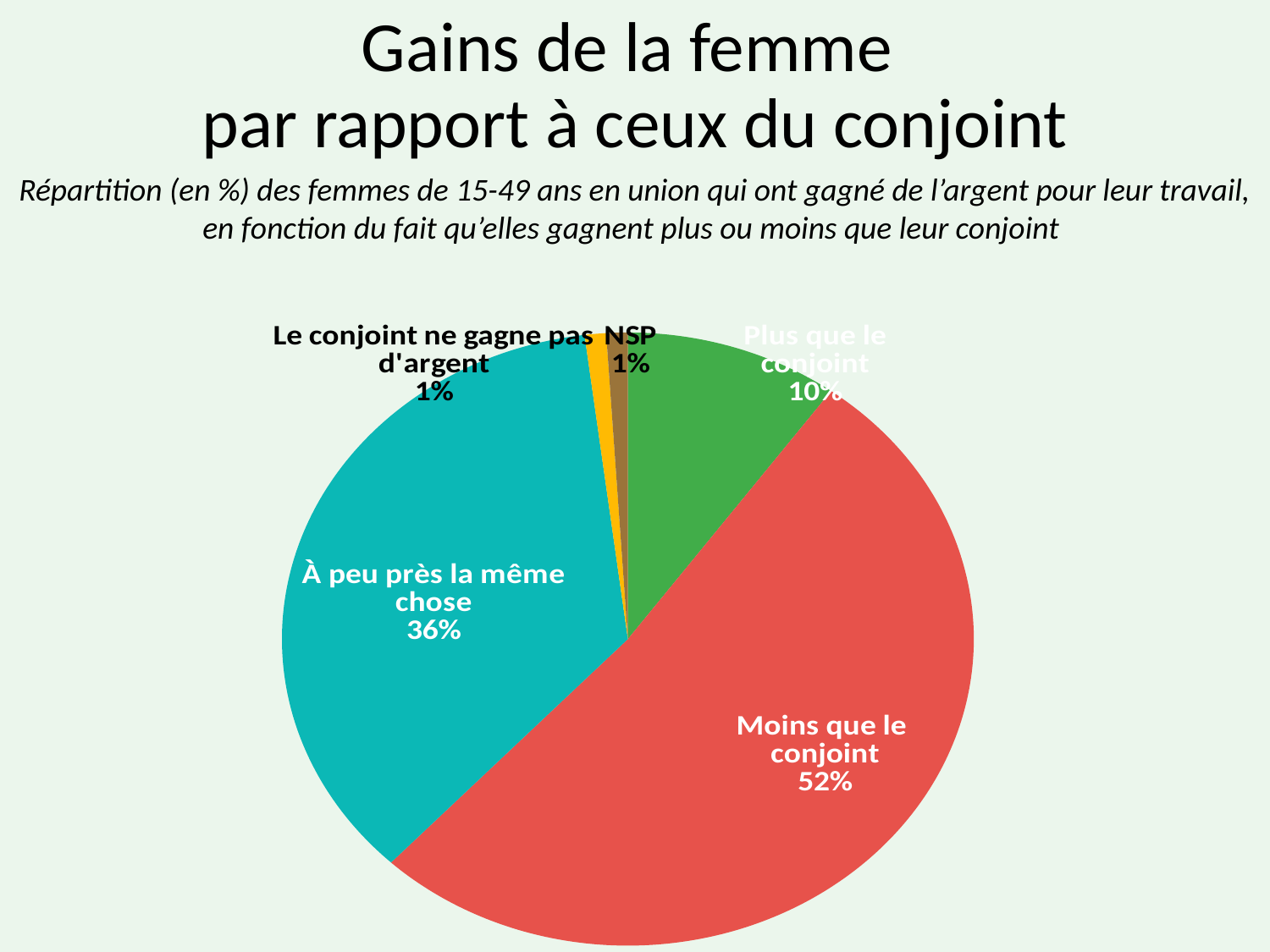

# Gains de la femme par rapport à ceux du conjoint
Répartition (en %) des femmes de 15-49 ans en union qui ont gagné de l’argent pour leur travail, en fonction du fait qu’elles gagnent plus ou moins que leur conjoint

### Chart

| Category | Series 1 |
|---|---|
|  Plus que le
conjoint | 10.0 |
| Moins que le
conjoint | 52.0 |
| À peu près la même chose | 36.0 |
| Le conjoint ne gagne pas d'argent | 1.0 |
| NSP | 1.0 |